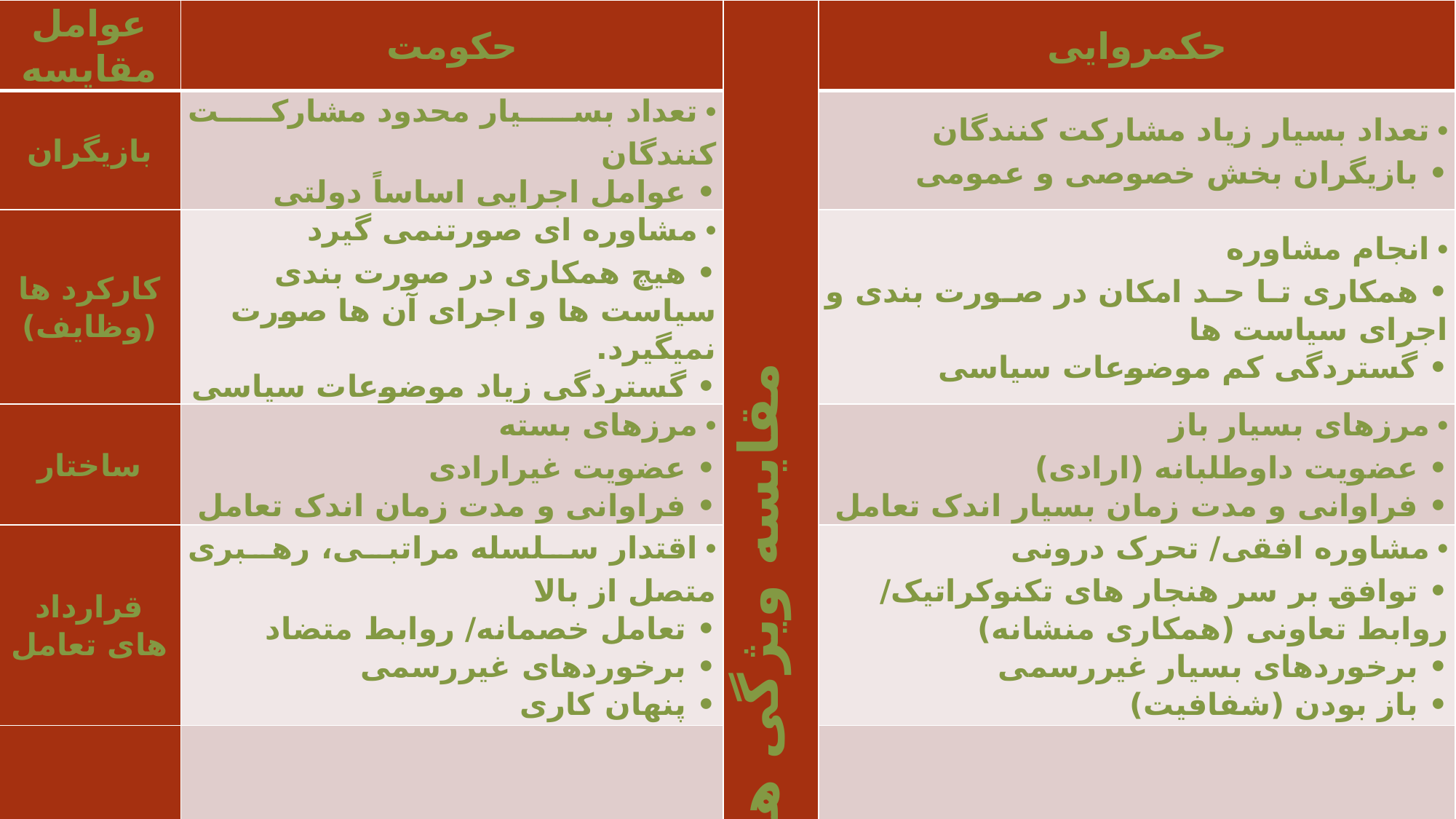

| عوامل مقایسه | حکومت | مقایسه ویژگی های اصلی حکومت و حکمروایی | حکمروایی |
| --- | --- | --- | --- |
| بازیگران | • تعداد بسیار محدود مشارکت کنندگان • عوامل اجرایی اساساً دولتی |  | • تعداد بسیار زیاد مشارکت کنندگان • بازیگران بخش خصوصی و عمومی |
| کارکرد ها (وظایف) | • مشاوره ای صورتنمی گیرد • هیچ همکاری در صورت بندی سیاست ها و اجرای آن ها صورت نمیگیرد. • گستردگی زیاد موضوعات سیاسی |  | • انجام مشاوره • همکاری تا حد امکان در صورت بندی و اجرای سیاست ها • گستردگی کم موضوعات سیاسی |
| ساختار | • مرزهای بسته • عضویت غیرارادی • فراوانی و مدت زمان اندک تعامل |  | • مرزهای بسیار باز • عضویت داوطلبانه (ارادی) • فراوانی و مدت زمان بسیار اندک تعامل |
| قرارداد های تعامل | • اقتدار سلسله مراتبی، رهبری متصل از بالا • تعامل خصمانه/ روابط متضاد • برخوردهای غیررسمی • پنهان کاری |  | • مشاوره افقی/ تحرک درونی • توافق بر سر هنجار های تکنوکراتیک/ روابط تعاونی (همکاری منشانه) • برخوردهای بسیار غیررسمی • باز بودن (شفافیت) |
| توزیع قدرت | • آزادی عمل بالای دولت از جامعه (هدایت شده(/ تسلط دولت • گروه های ذی نفع جامعه هیچ نفوذی در دولت ندارند. • هیچ تعادل یا همزیستی بین بازیگران وجود ندارد. |  | • آزادی عمل اندک دولت از جامعه (خودسازمان ده) / تسلط پراکنده دولت • گروه های ذ ینفع ، نفوذ پراکنده ای دردولت دارند. • تعادل و همزیستی بین بازیگران وجود دارد. |